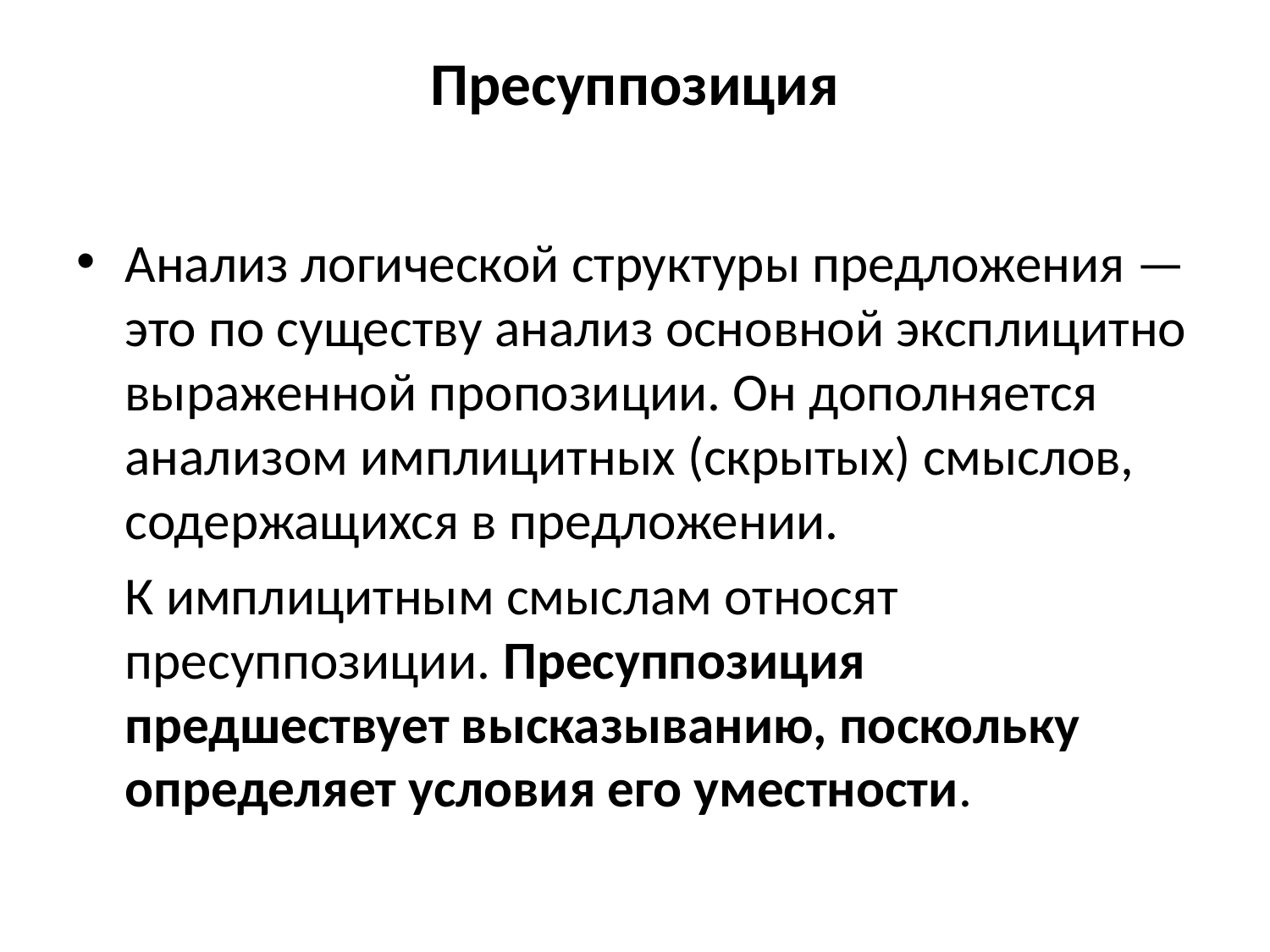

# Пресуппозиция
Анализ логической структуры предложения — это по существу анализ основной эксплицитно выраженной пропозиции. Он дополняется анализом имплицитных (скрытых) смыслов, содержащихся в предложении.
	К имплицитным смыслам относят пресуппозиции. Пресуппозиция предшествует высказыванию, поскольку определяет условия его уместности.